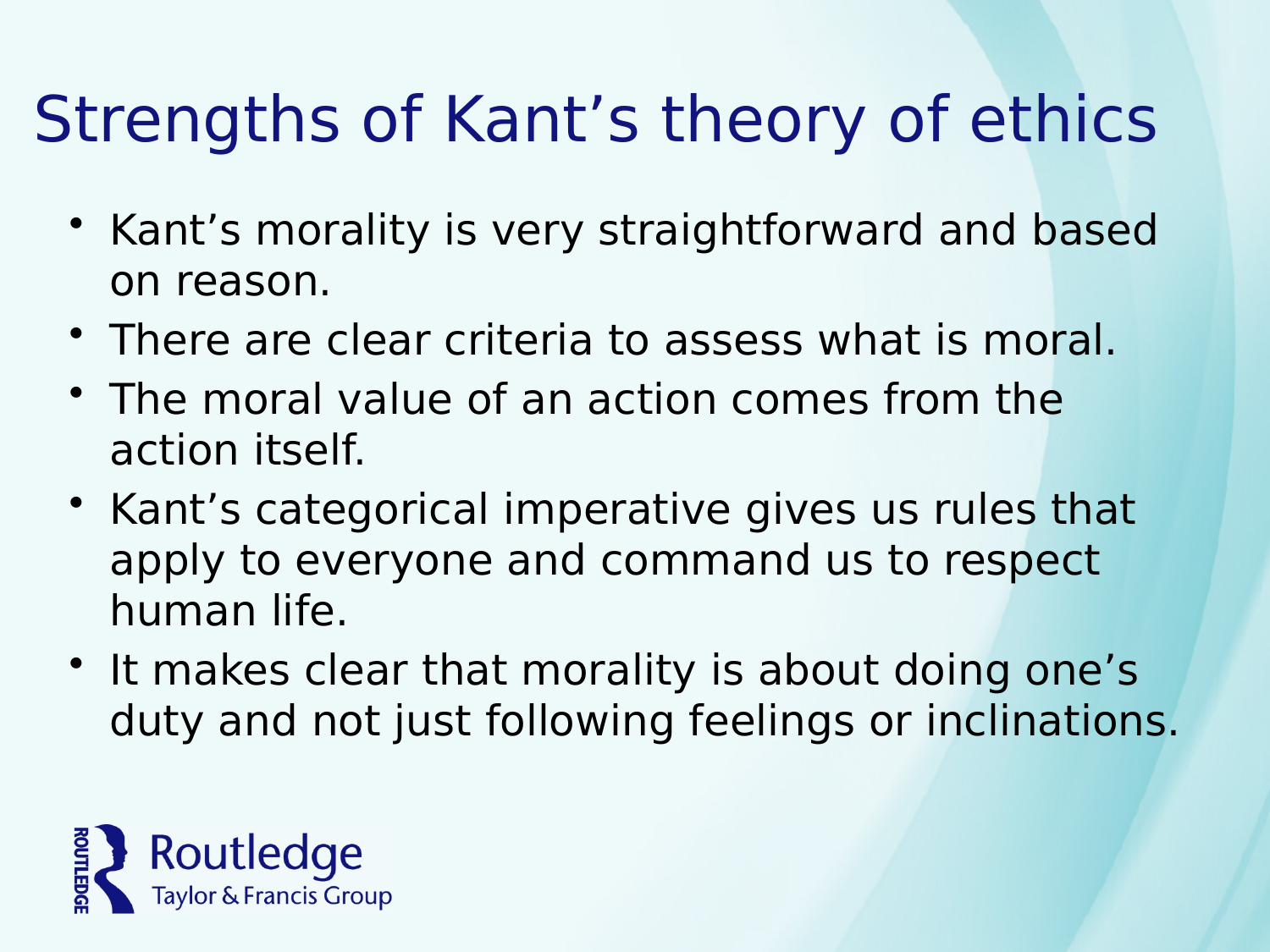

# Strengths of Kant’s theory of ethics
Kant’s morality is very straightforward and based on reason.
There are clear criteria to assess what is moral.
The moral value of an action comes from the action itself.
Kant’s categorical imperative gives us rules that apply to everyone and command us to respect human life.
It makes clear that morality is about doing one’s duty and not just following feelings or inclinations.